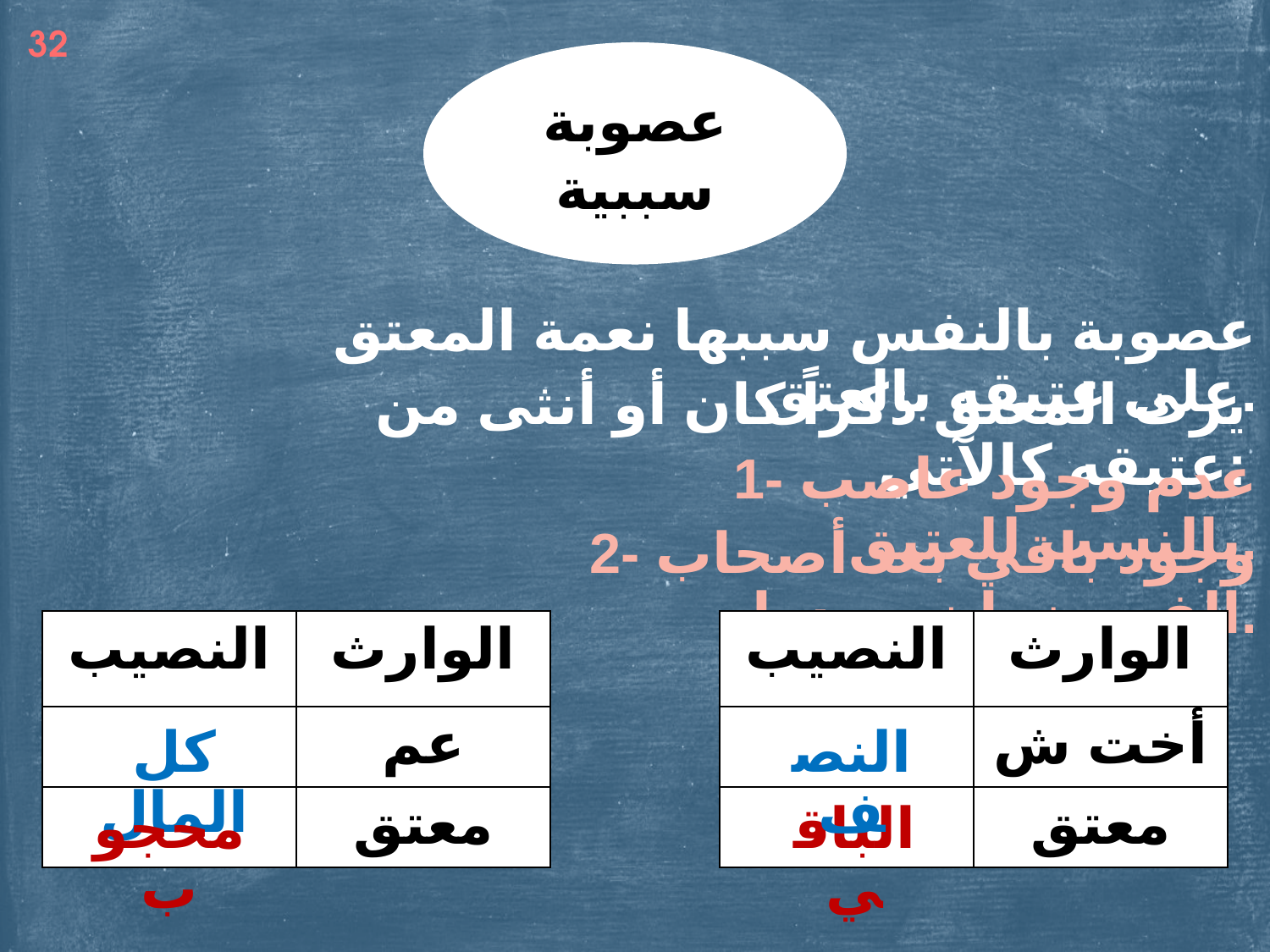

32
عصوبة سببية
عصوبة بالنفس سببها نعمة المعتق على عتيقه بالعتق.
يرث المعتق ذكراً كان أو أنثى من عتيقه كالآتي:
1- عدم وجود عاصب بالنسب للعتيق.
2- وجود باقي بعد أصحاب الفروض إن وجدوا.
| النصيب | الوارث |
| --- | --- |
|  | عم |
|  | معتق |
| النصيب | الوارث |
| --- | --- |
|  | أخت ش |
|  | معتق |
كل المال
النصف
محجوب
الباقي